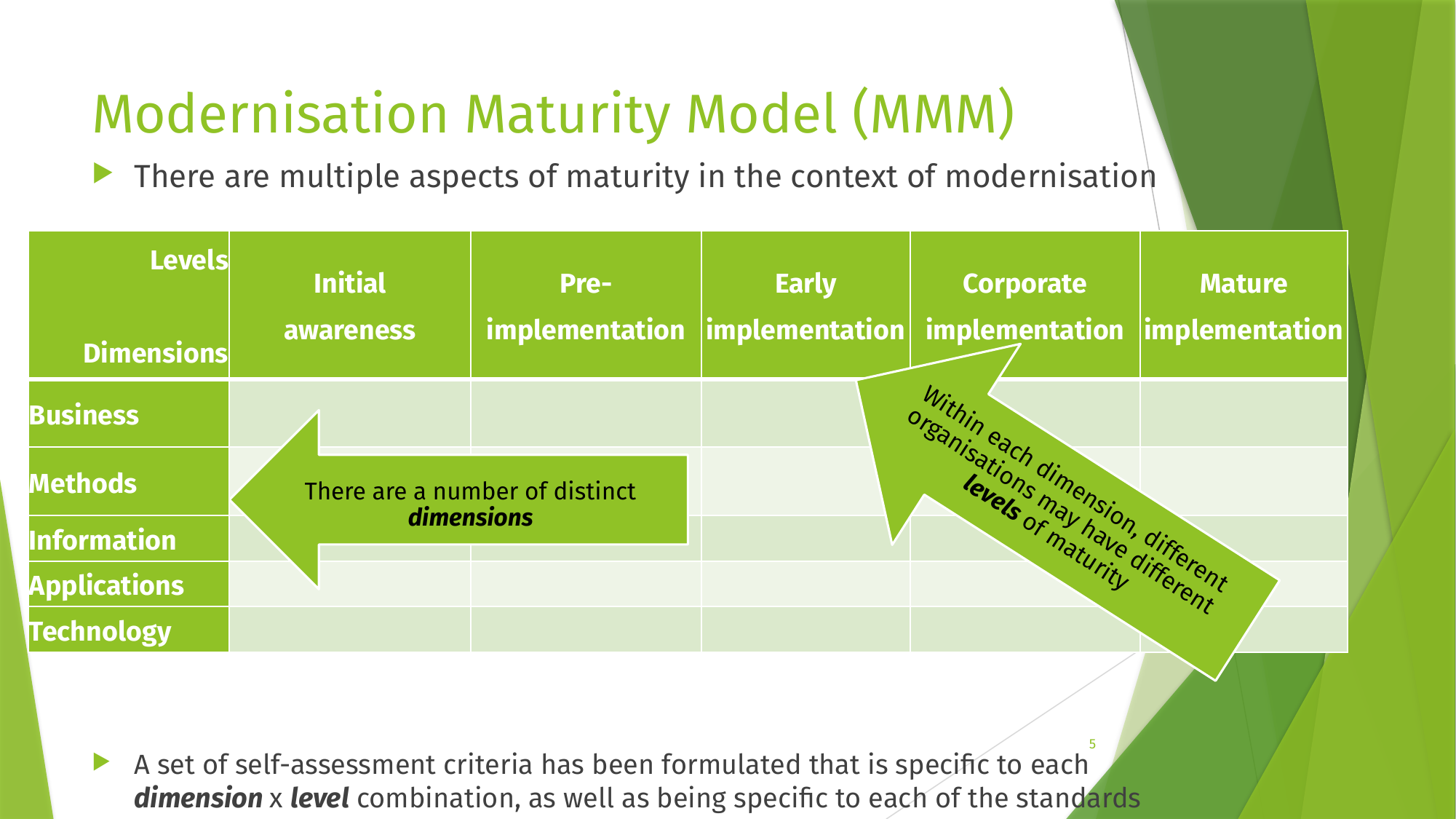

# Modernisation Maturity Model (MMM)
There are multiple aspects of maturity in the context of modernisation

A set of self-assessment criteria has been formulated that is specific to each dimension x level combination, as well as being specific to each of the standards

| Levels Dimensions | Initial awareness | Pre- implementation | Early implementation | Corporate implementation | Mature implementation |
| --- | --- | --- | --- | --- | --- |
| Business |  |  |  |  |  |
| Methods |  |  |  |  |  |
| Information |  |  |  |  |  |
| Applications |  |  |  |  |  |
| Technology |  |  |  |  |  |
Within each dimension, different organisations may have different levels of maturity
There are a number of distinct dimensions
5